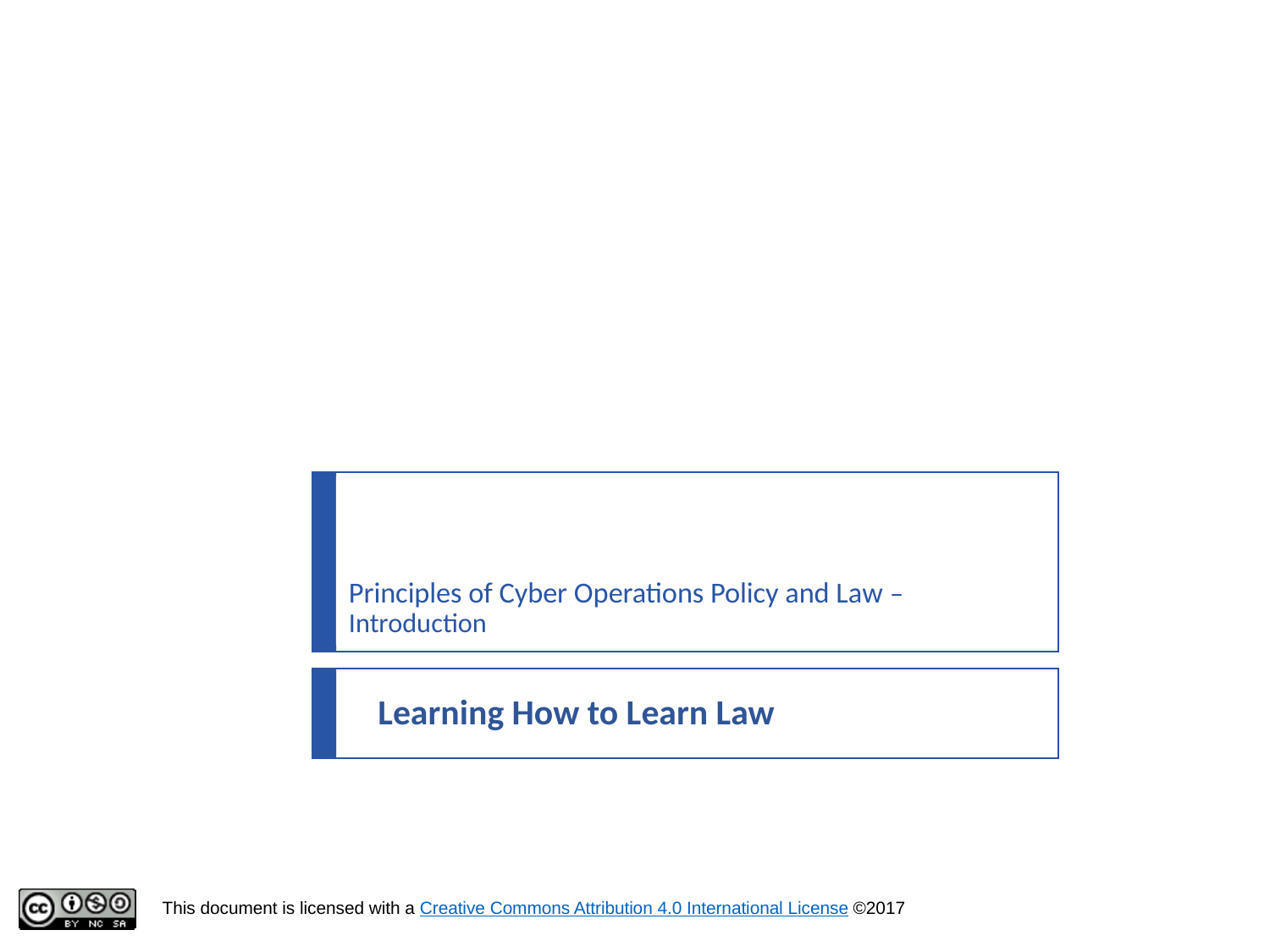

# Principles of Cyber Operations Policy and Law – Introduction
Learning How to Learn Law